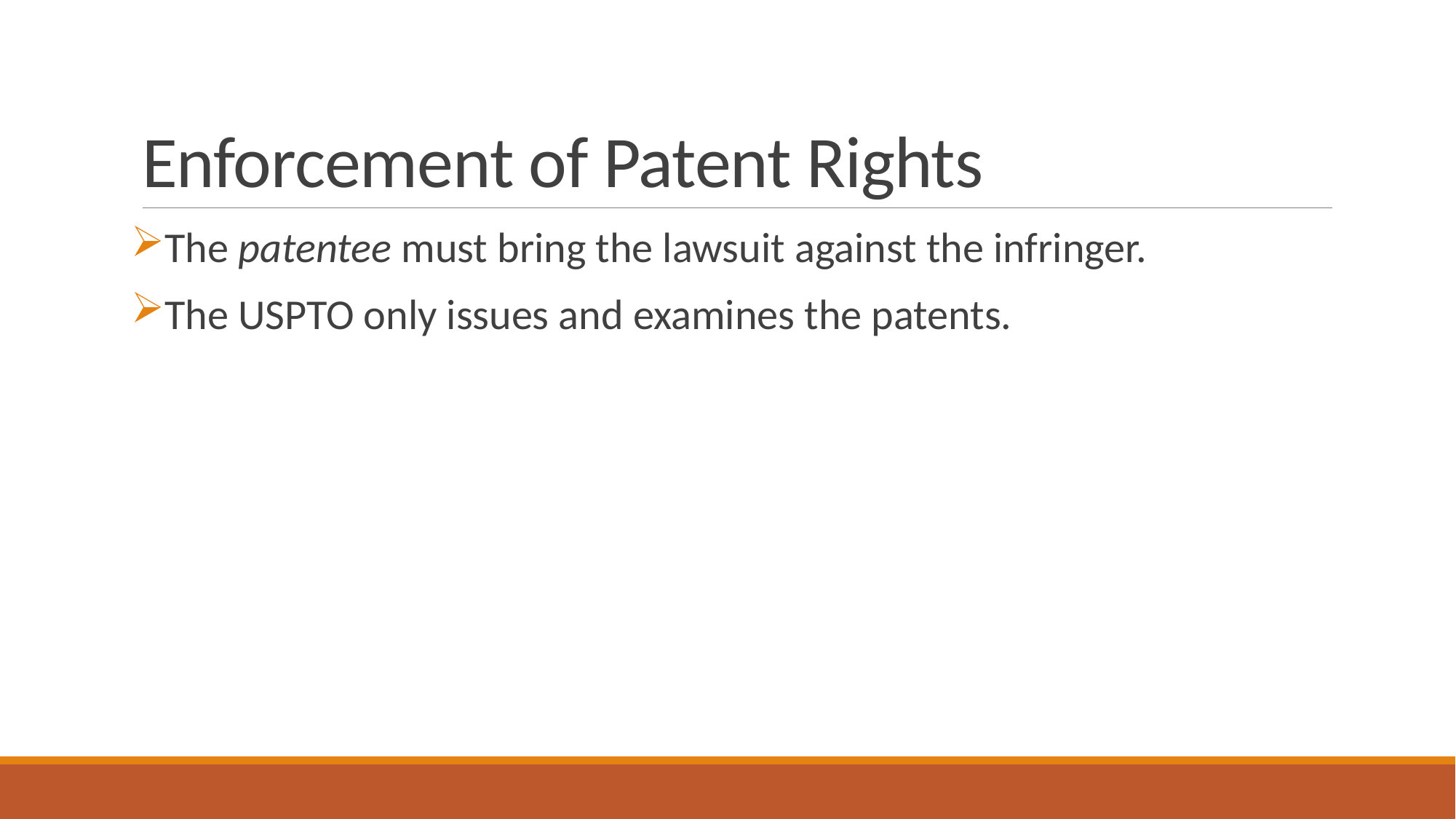

# Enforcement of Patent Rights
The patentee must bring the lawsuit against the infringer.
The USPTO only issues and examines the patents.